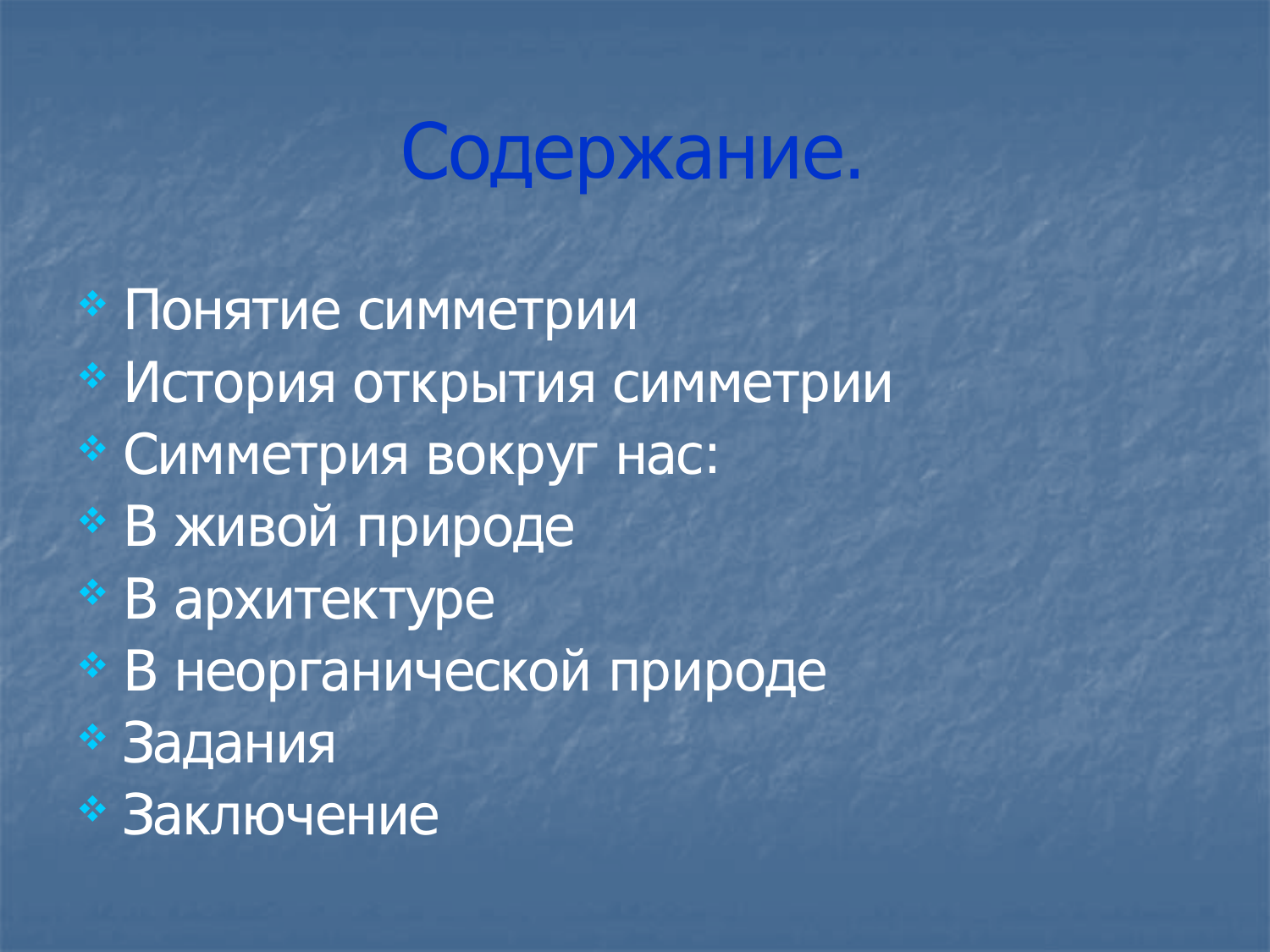

# Содержание.
Понятие симметрии
История открытия симметрии
Симметрия вокруг нас:
В живой природе
В архитектуре
В неорганической природе
Задания
Заключение